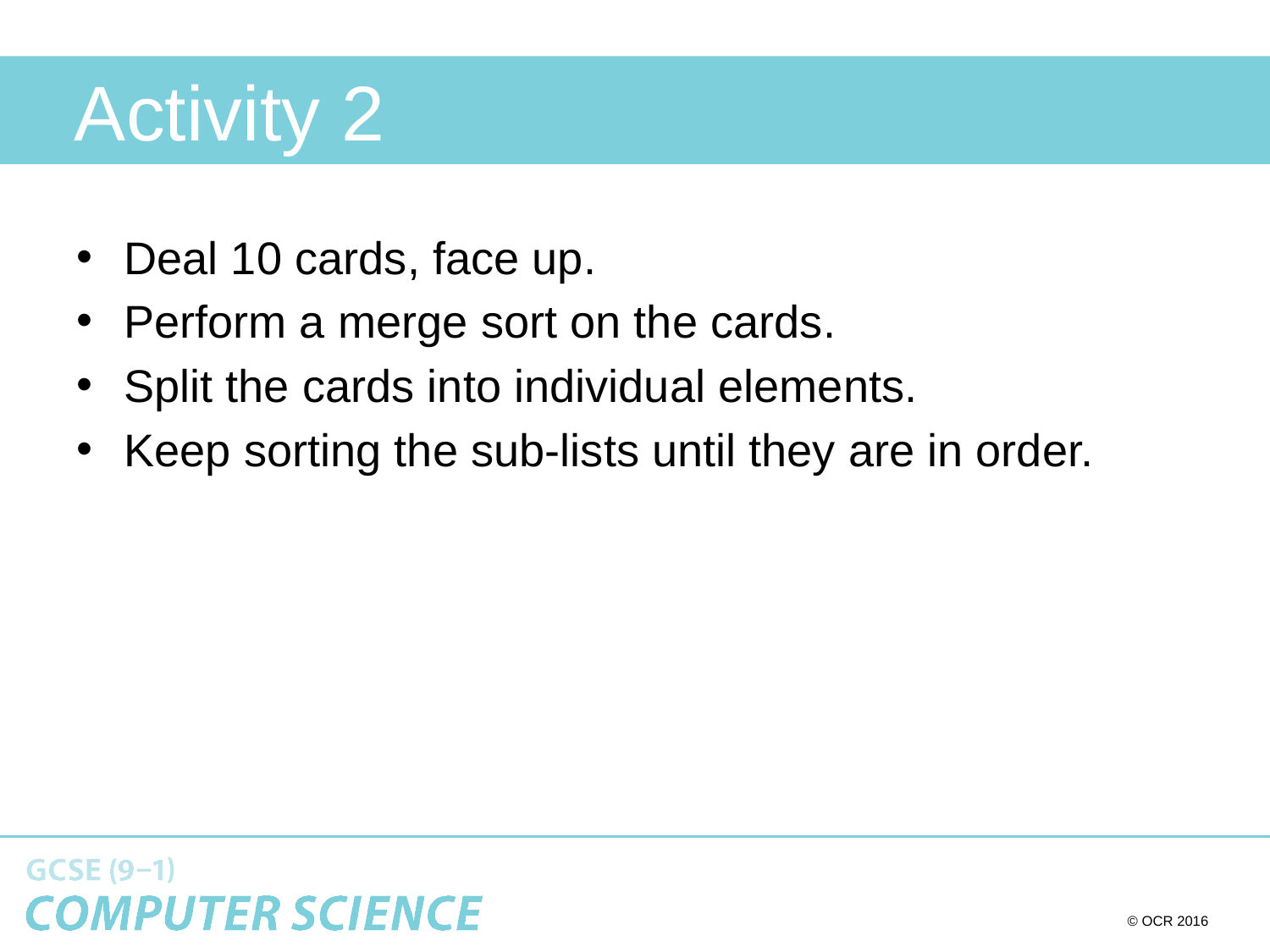

# Activity 2

Deal 10 cards, face up.
Perform a merge sort on the cards.
Split the cards into individual elements.
Keep sorting the sub-lists until they are in order.